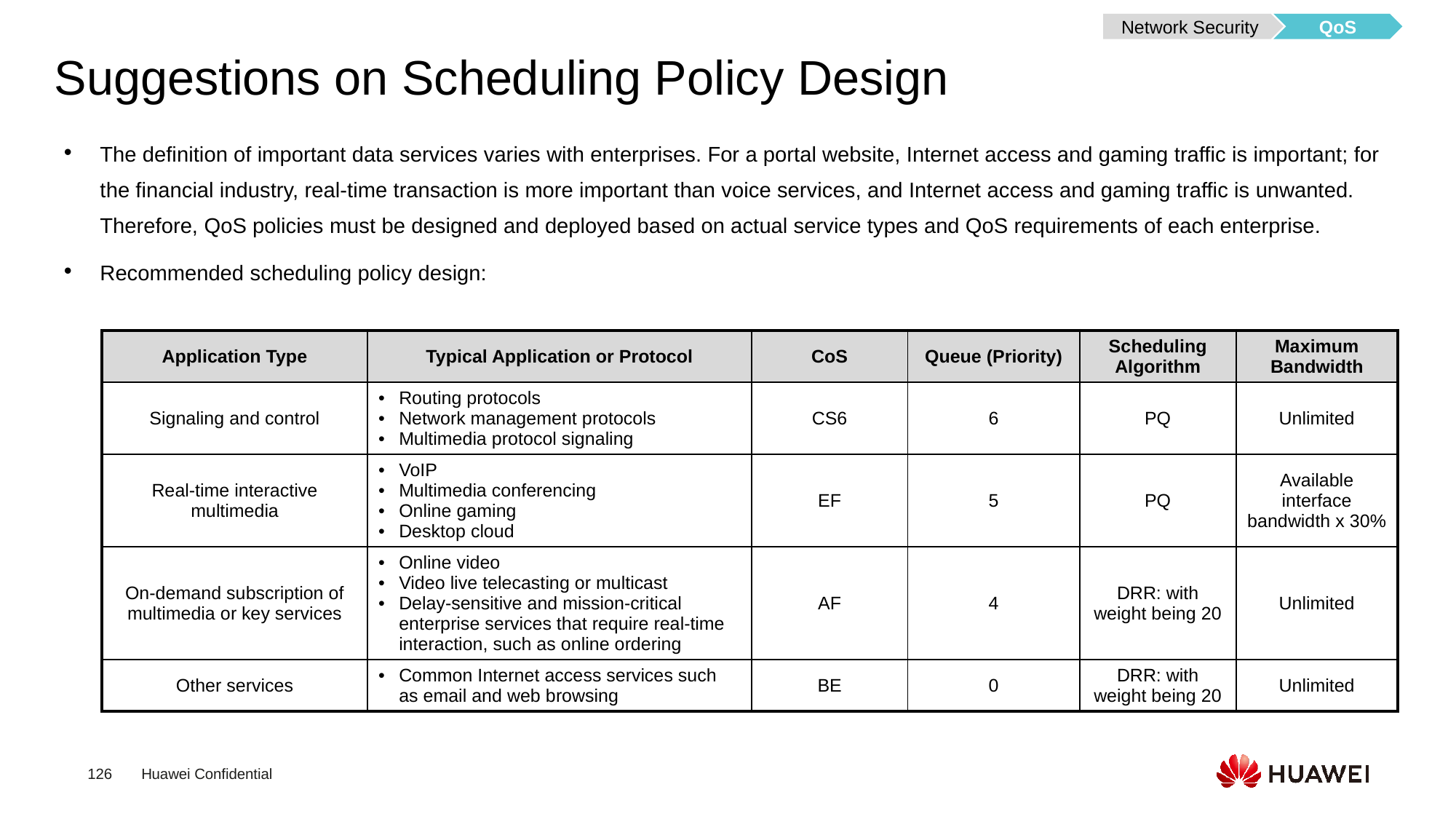

Network Security
QoS
# Suggestions on Scheduling Policy Design
The definition of important data services varies with enterprises. For a portal website, Internet access and gaming traffic is important; for the financial industry, real-time transaction is more important than voice services, and Internet access and gaming traffic is unwanted. Therefore, QoS policies must be designed and deployed based on actual service types and QoS requirements of each enterprise.
Recommended scheduling policy design:
| Application Type | Typical Application or Protocol | CoS | Queue (Priority) | Scheduling Algorithm | Maximum Bandwidth |
| --- | --- | --- | --- | --- | --- |
| Signaling and control | Routing protocols Network management protocols Multimedia protocol signaling | CS6 | 6 | PQ | Unlimited |
| Real-time interactive multimedia | VoIP Multimedia conferencing Online gaming Desktop cloud | EF | 5 | PQ | Available interface bandwidth x 30% |
| On-demand subscription of multimedia or key services | Online video Video live telecasting or multicast Delay-sensitive and mission-critical enterprise services that require real-time interaction, such as online ordering | AF | 4 | DRR: with weight being 20 | Unlimited |
| Other services | Common Internet access services such as email and web browsing | BE | 0 | DRR: with weight being 20 | Unlimited |